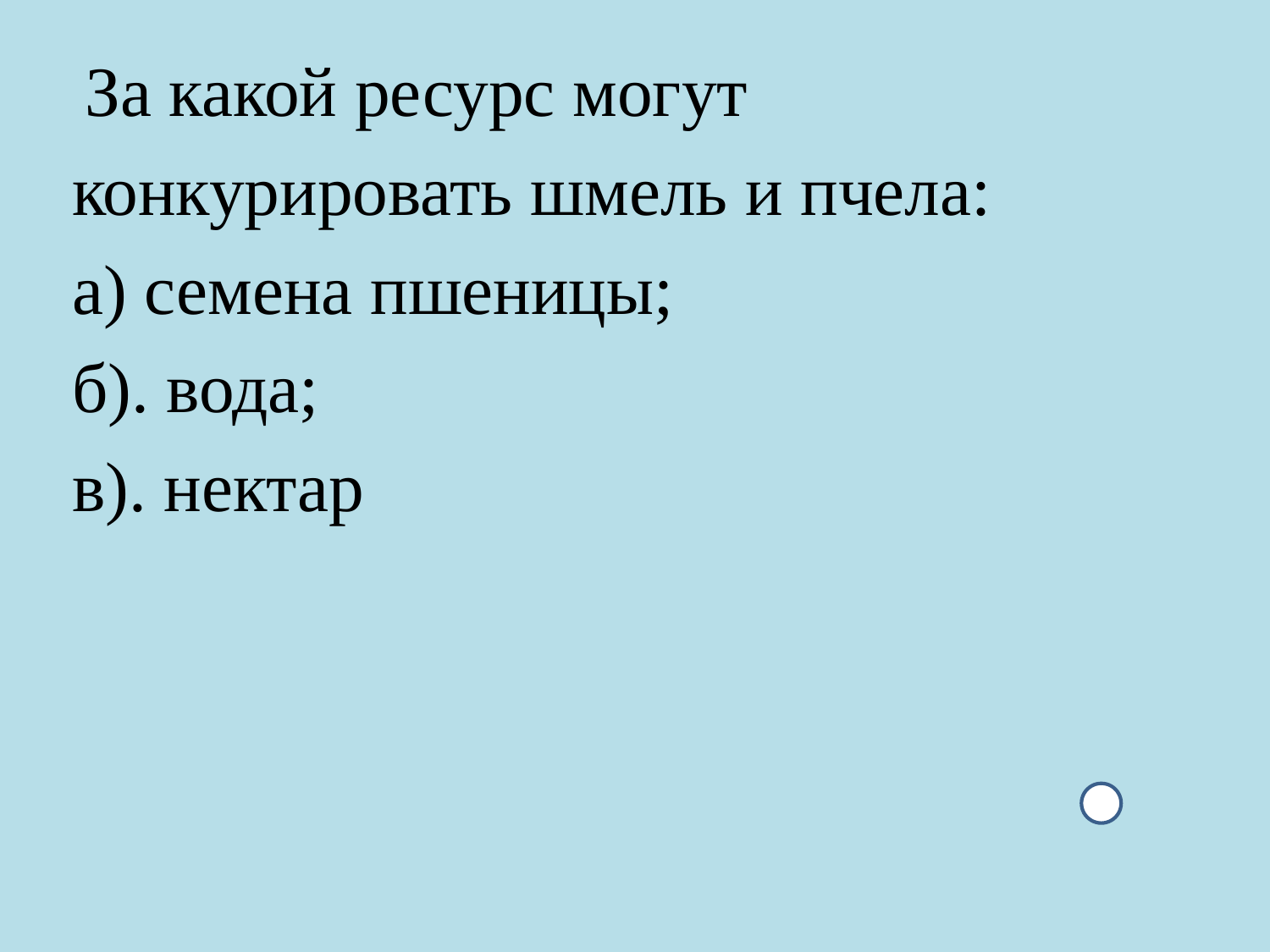

#
 За какой ресурс могут
конкурировать шмель и пчела:
а) семена пшеницы;
б). вода;
в). нектар